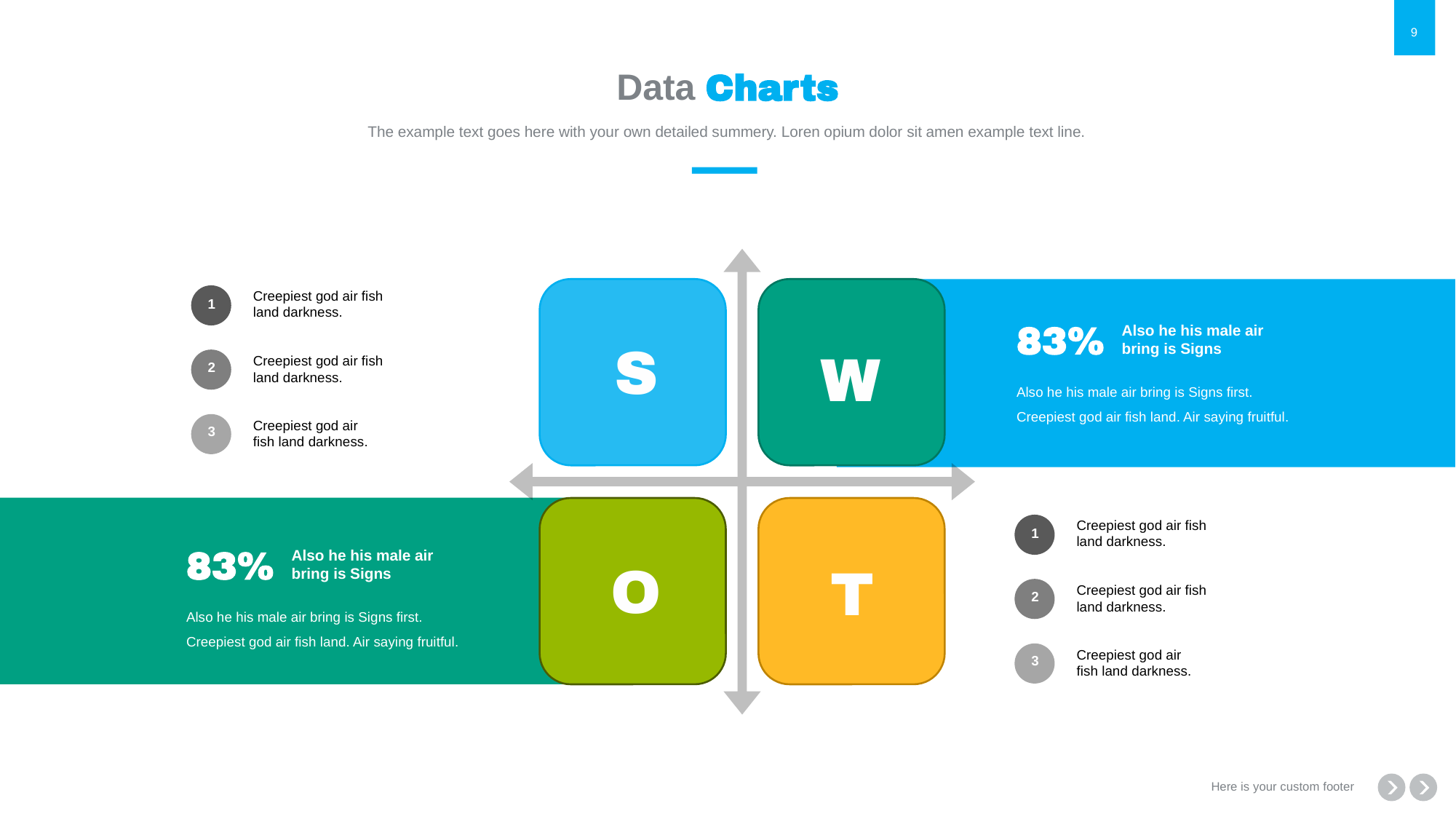

# Data Charts
The example text goes here with your own detailed summery. Loren opium dolor sit amen example text line.

Creepiest god air fish land darkness.

1
83%
Also he his male air bring is Signs
S
W
Creepiest god air fish land darkness.

2
Also he his male air bring is Signs first. Creepiest god air fish land. Air saying fruitful.
Creepiest god air fish land darkness.

3

Creepiest god air fish land darkness.

1
83%
Also he his male air bring is Signs
O
T
Creepiest god air fish land darkness.

2
Also he his male air bring is Signs first. Creepiest god air fish land. Air saying fruitful.
Creepiest god air fish land darkness.

3
Here is your custom footer